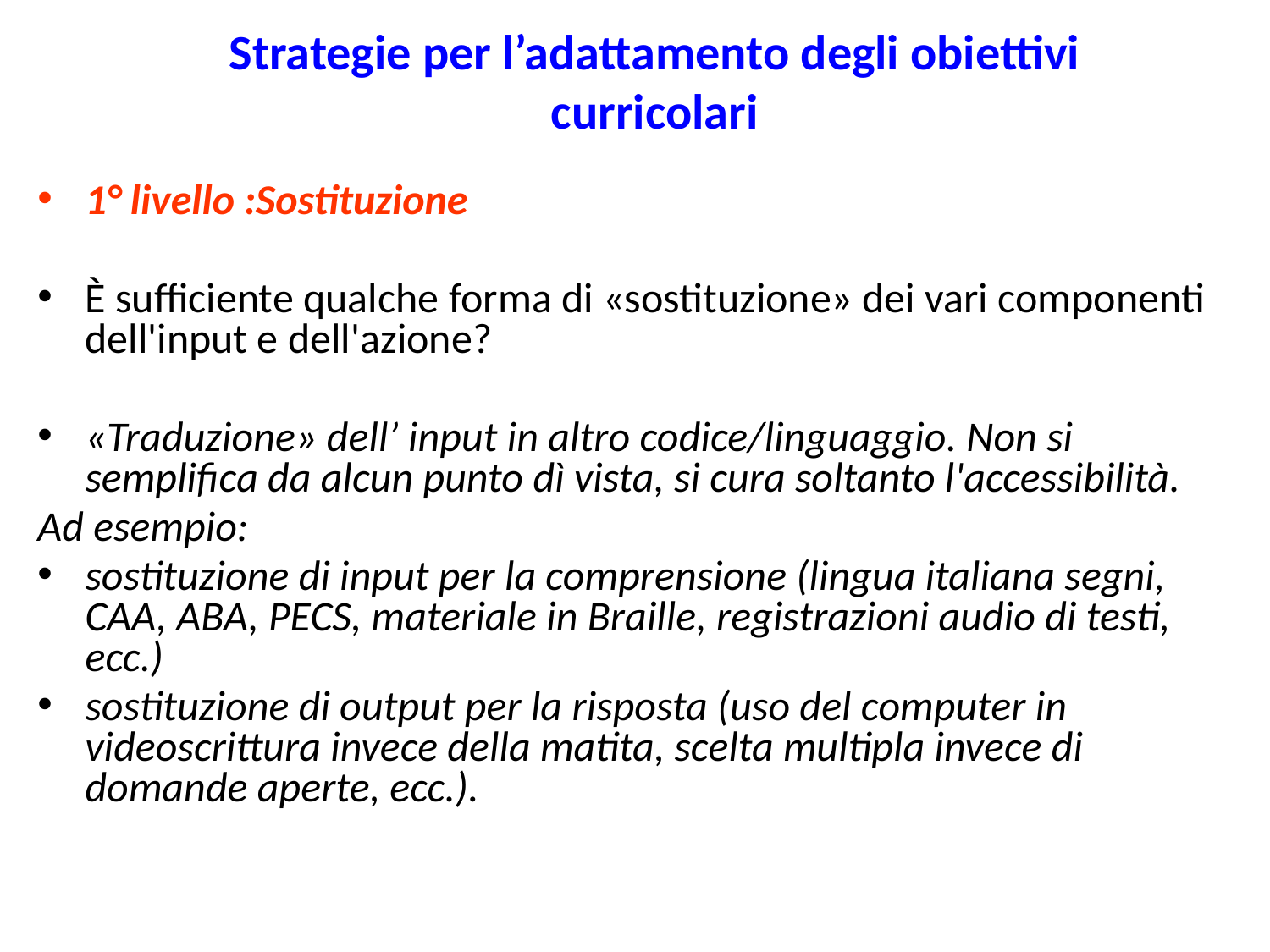

# Strategie per l’adattamento degli obiettivi curricolari
1° livello :Sostituzione

È sufficiente qualche forma di «sostituzione» dei vari componenti dell'input e dell'azione?

«Traduzione» dell’ input in altro codice/linguaggio. Non si semplifica da alcun punto dì vista, si cura soltanto l'accessibilità.
Ad esempio:
sostituzione di input per la comprensione (lingua italiana segni, CAA, ABA, PECS, materiale in Braille, registrazioni audio di testi, ecc.)
sostituzione di output per la risposta (uso del computer in videoscrittura invece della matita, scelta multipla invece di domande aperte, ecc.).